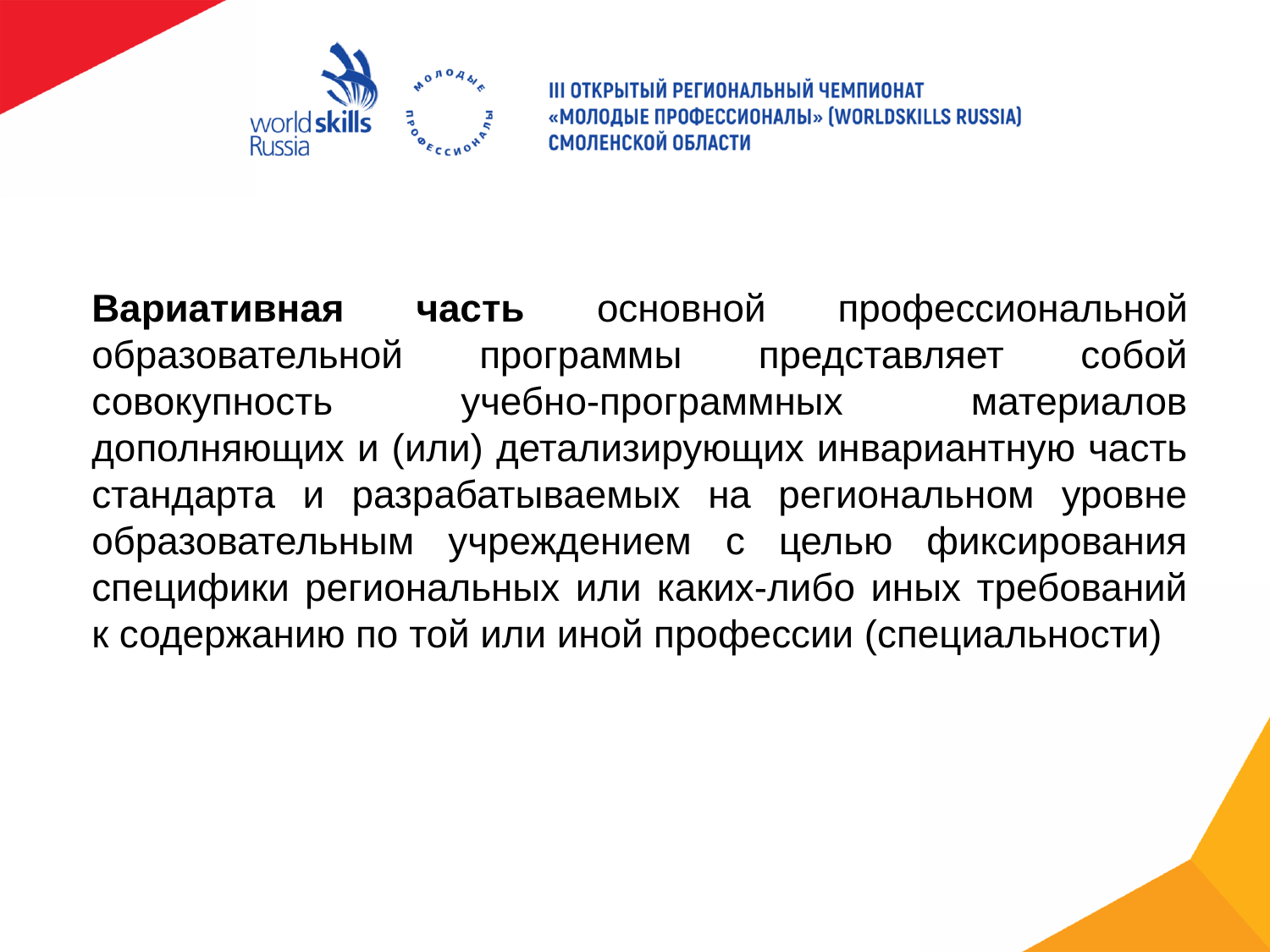

Вариативная часть основной профессиональной образовательной программы представляет собой совокупность учебно-программных материалов дополняющих и (или) детализирующих инвариантную часть стандарта и разрабатываемых на региональном уровне образовательным учреждением с целью фиксирования специфики региональных или каких-либо иных требований к содержанию по той или иной профессии (специальности)